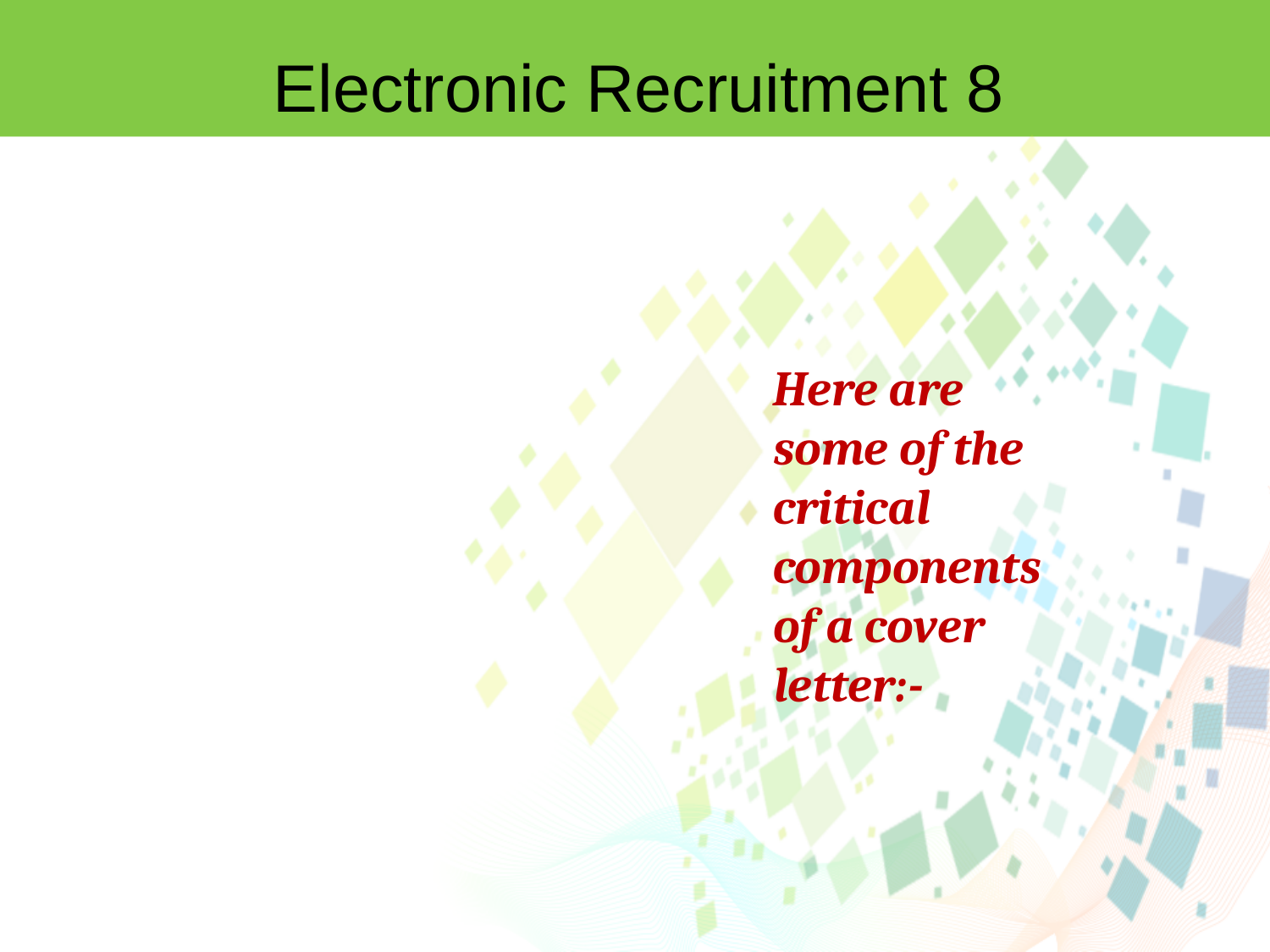

Electronic Recruitment 8
Here are some of the critical components of a cover letter:-